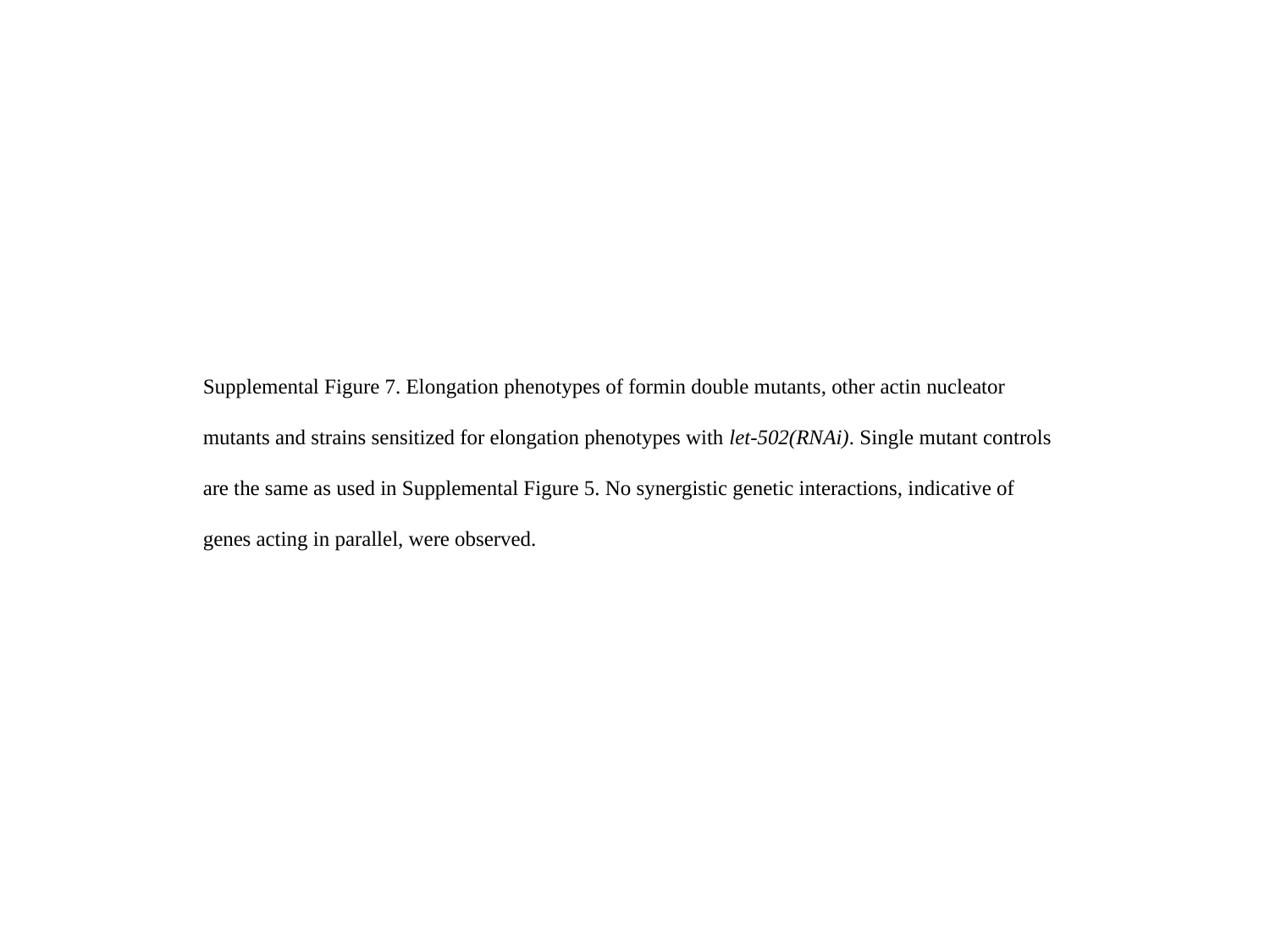

Supplemental Figure 7. Elongation phenotypes of formin double mutants, other actin nucleator mutants and strains sensitized for elongation phenotypes with let-502(RNAi). Single mutant controls are the same as used in Supplemental Figure 5. No synergistic genetic interactions, indicative of genes acting in parallel, were observed.